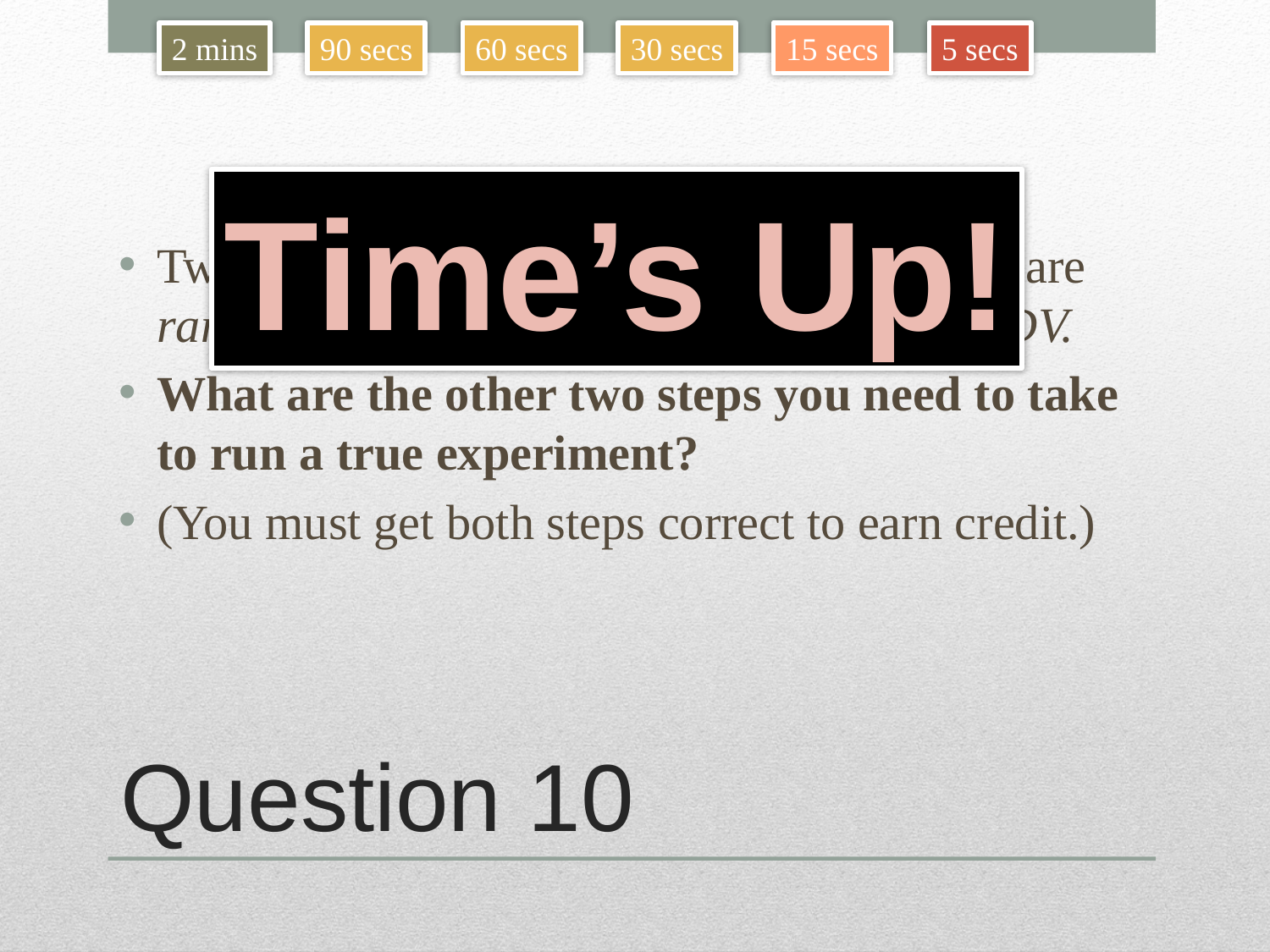

2 mins
90 secs
60 secs
30 secs
15 secs
5 secs
Two important aspects of a true experiment are random assignment and measurement of a DV.
What are the other two steps you need to take to run a true experiment?
(You must get both steps correct to earn credit.)
Time’s Up!
# Question 10